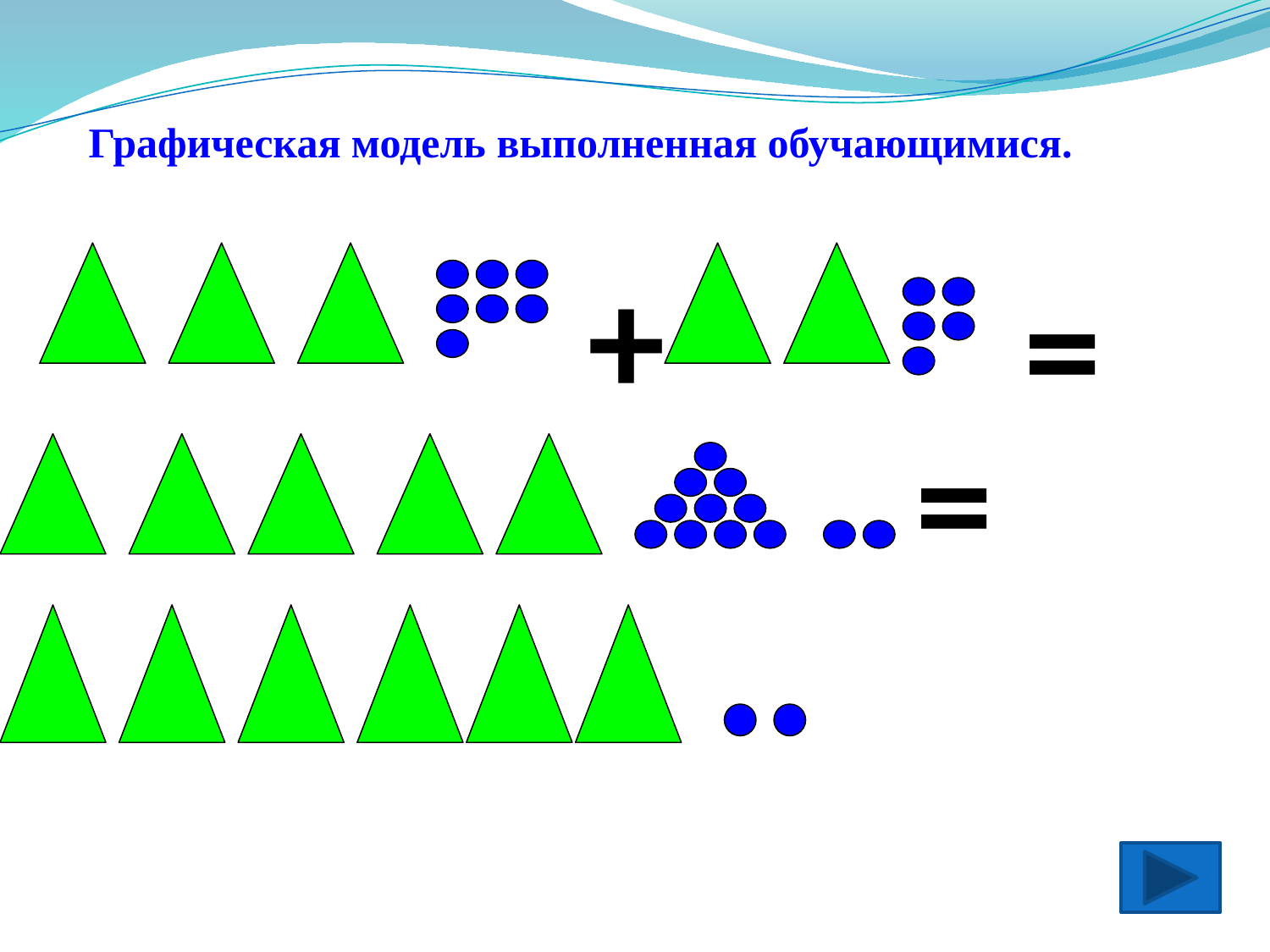

Графическая модель выполненная обучающимися.
+

=

=